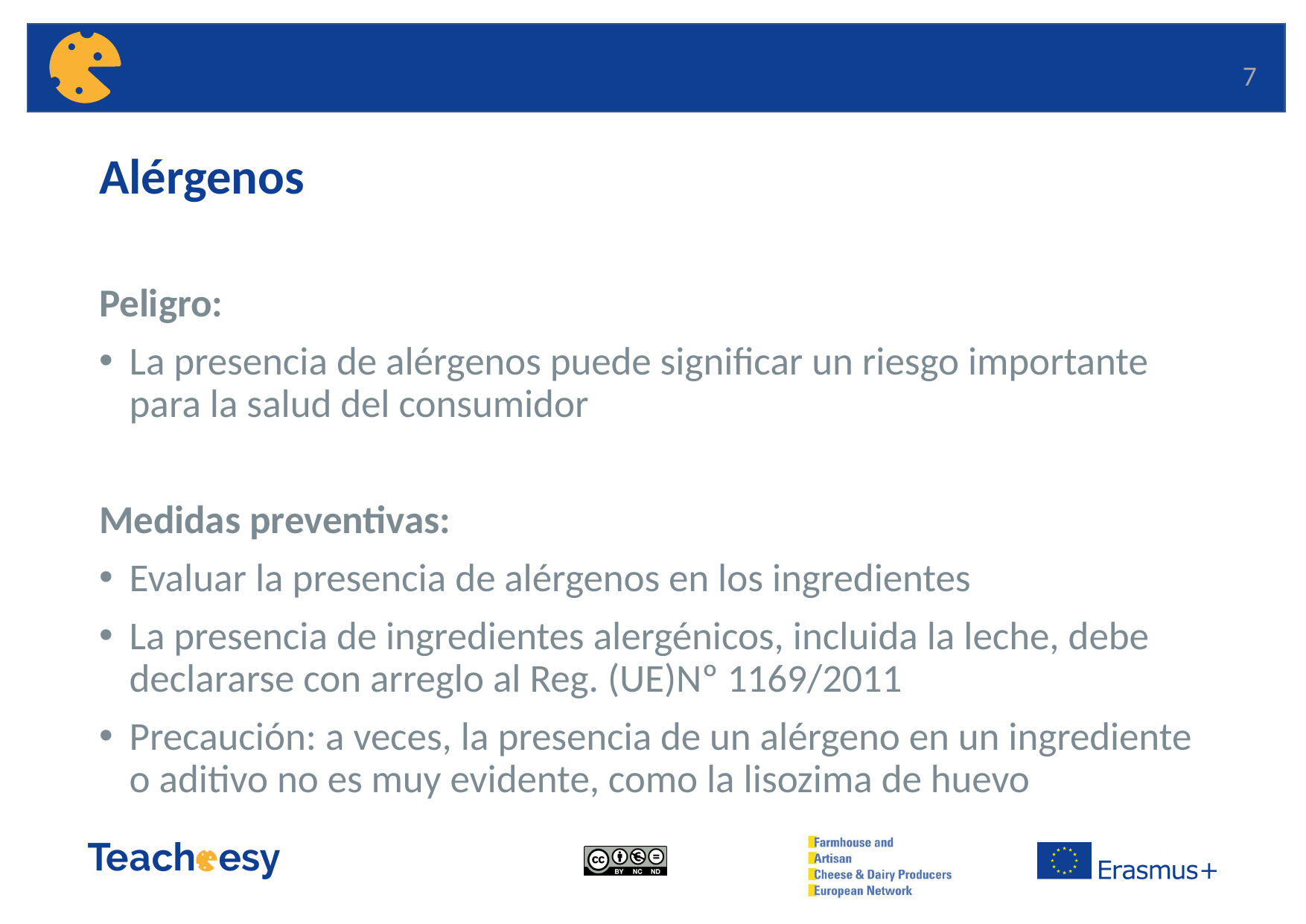

7
# Alérgenos
Peligro:
La presencia de alérgenos puede significar un riesgo importante para la salud del consumidor

Medidas preventivas:
Evaluar la presencia de alérgenos en los ingredientes
La presencia de ingredientes alergénicos, incluida la leche, debe declararse con arreglo al Reg. (UE)Nº 1169/2011
Precaución: a veces, la presencia de un alérgeno en un ingrediente o aditivo no es muy evidente, como la lisozima de huevo